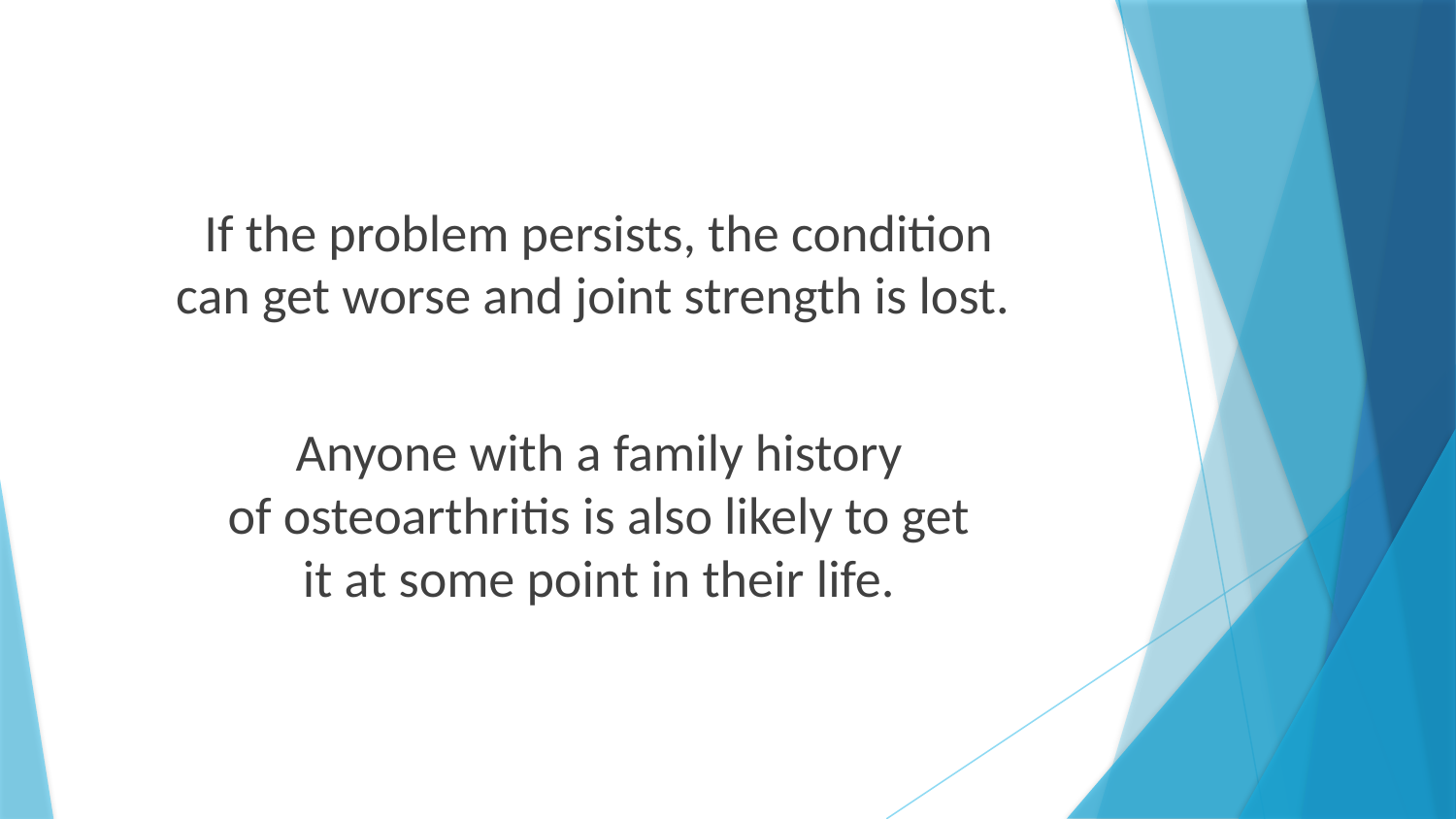

If the problem persists, the condition
can get worse and joint strength is lost.

Anyone with a family history
of osteoarthritis is also likely to get
it at some point in their life.